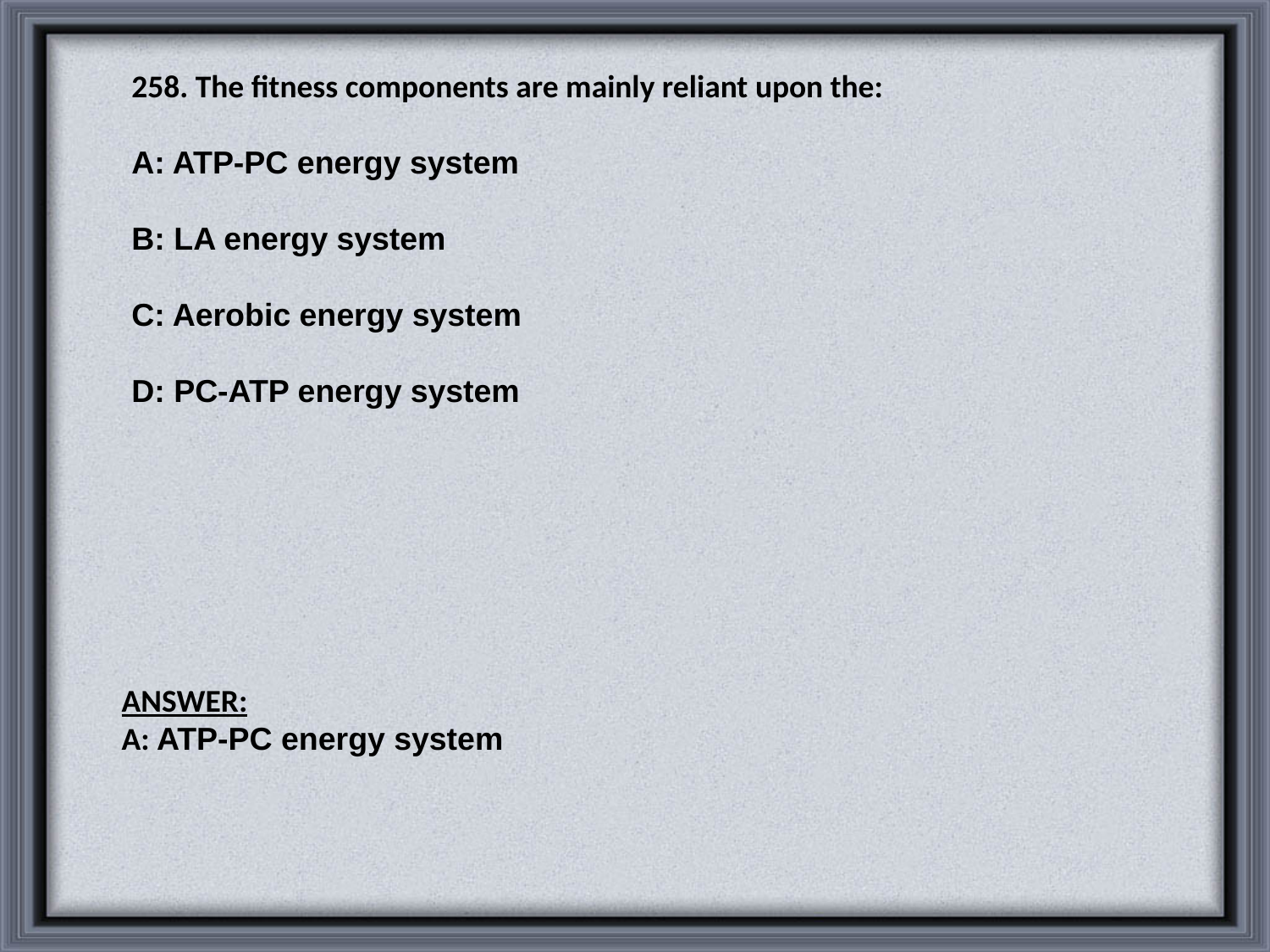

258. The fitness components are mainly reliant upon the:

A: ATP-PC energy system

B: LA energy system

C: Aerobic energy system

D: PC-ATP energy system

ANSWER:
A: ATP-PC energy system